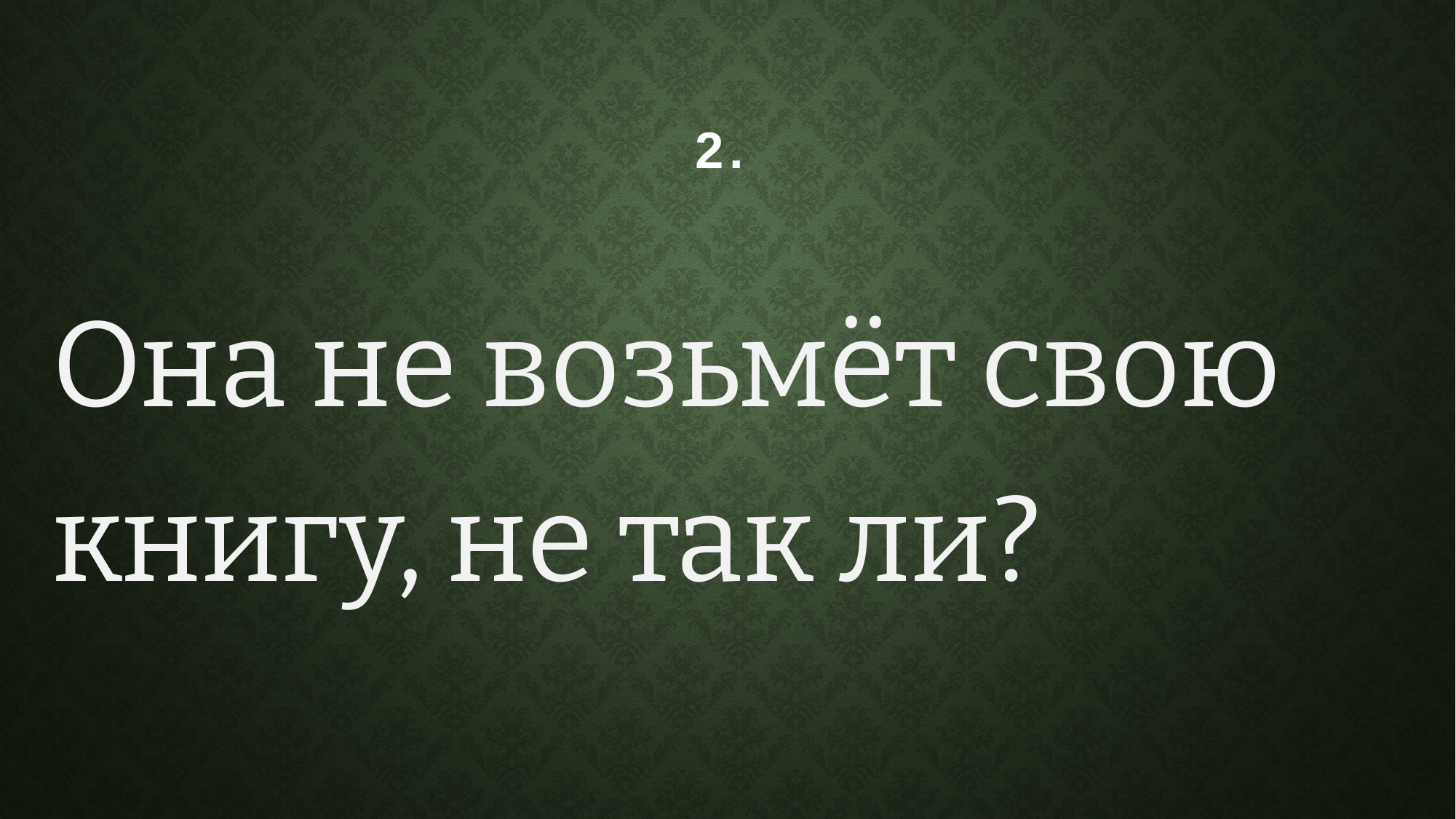

# 2.
Она не возьмёт свою книгу, не так ли?